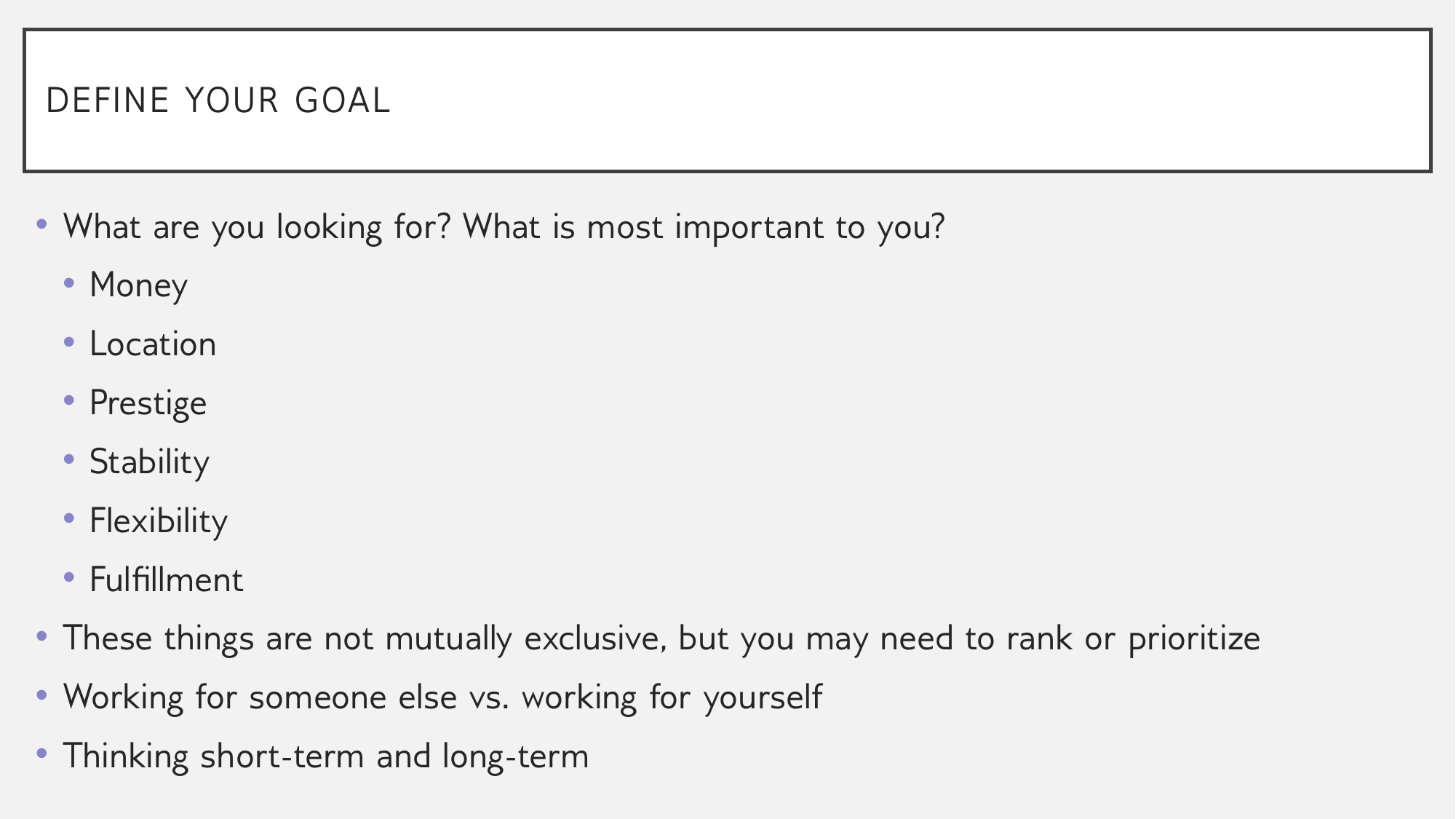

# Define Your Goal
What are you looking for? What is most important to you?
Money
Location
Prestige
Stability
Flexibility
Fulfillment
These things are not mutually exclusive, but you may need to rank or prioritize
Working for someone else vs. working for yourself
Thinking short-term and long-term